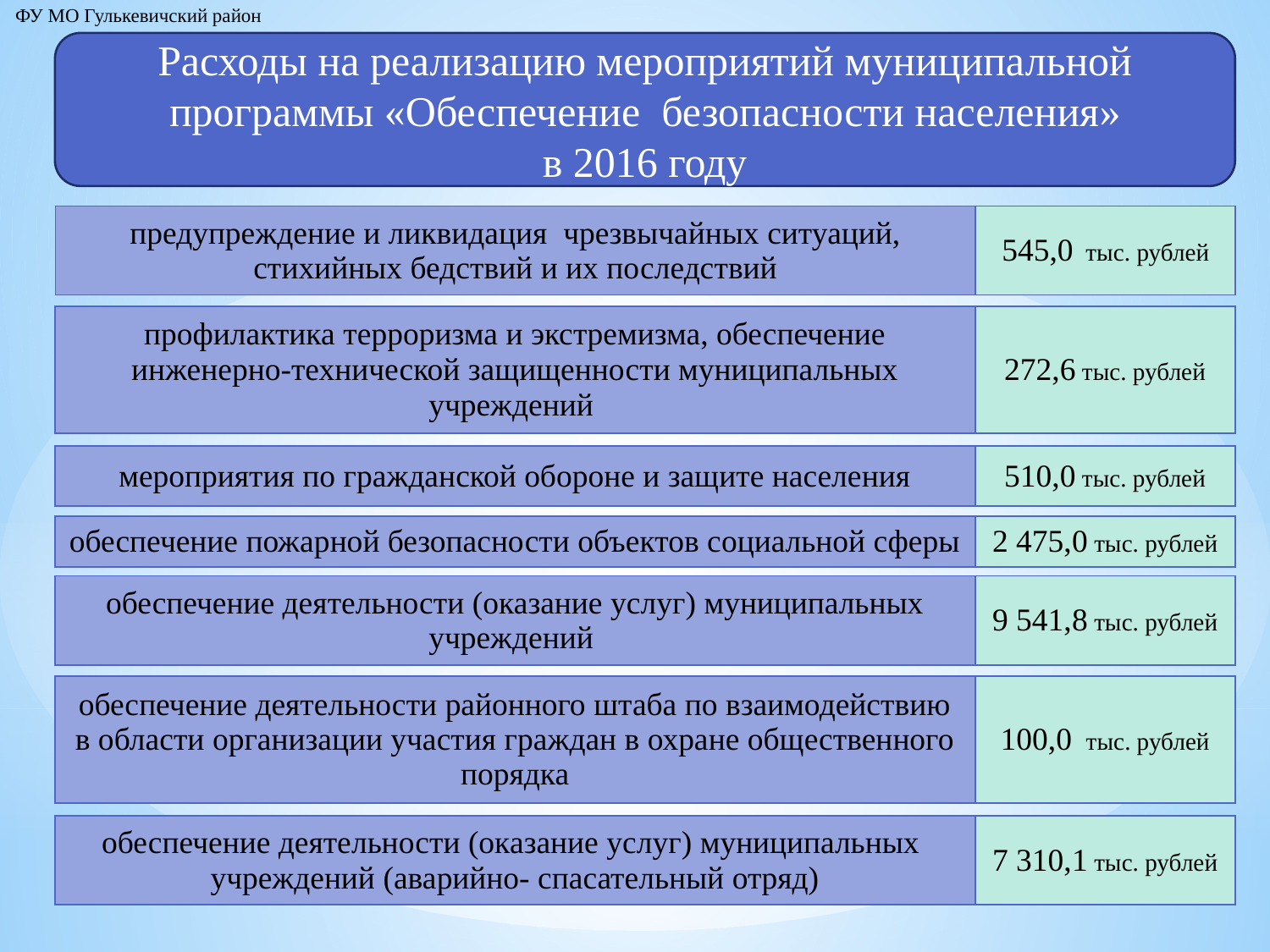

ФУ МО Гулькевичский район
Расходы на реализацию мероприятий муниципальной программы «Обеспечение  безопасности населения»
в 2016 году
| предупреждение и ликвидация чрезвычайных ситуаций, стихийных бедствий и их последствий | 545,0 тыс. рублей |
| --- | --- |
| профилактика терроризма и экстремизма, обеспечение инженерно-технической защищенности муниципальных учреждений | 272,6 тыс. рублей |
| --- | --- |
| мероприятия по гражданской обороне и защите населения | 510,0 тыс. рублей |
| --- | --- |
| обеспечение пожарной безопасности объектов социальной сферы | 2 475,0 тыс. рублей |
| --- | --- |
| обеспечение деятельности (оказание услуг) муниципальных учреждений | 9 541,8 тыс. рублей |
| --- | --- |
| обеспечение деятельности районного штаба по взаимодействию в области организации участия граждан в охране общественного порядка | 100,0 тыс. рублей |
| --- | --- |
| обеспечение деятельности (оказание услуг) муниципальных учреждений (аварийно- спасательный отряд) | 7 310,1 тыс. рублей |
| --- | --- |